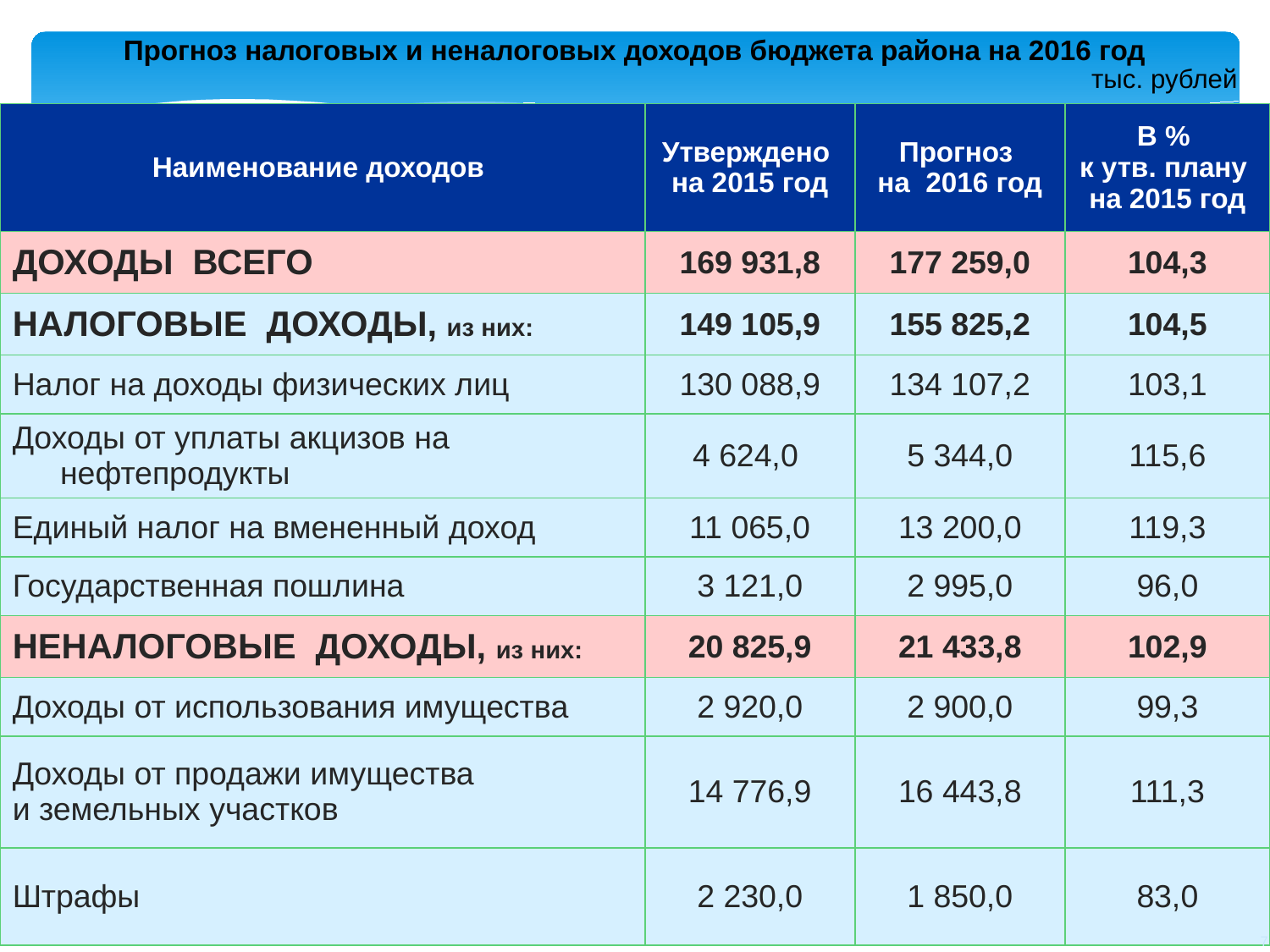

Прогноз налоговых и неналоговых доходов бюджета района на 2016 год
тыс. рублей
| Наименование доходов | Утверждено на 2015 год | Прогноз на 2016 год | В % к утв. плану на 2015 год |
| --- | --- | --- | --- |
| ДОХОДЫ ВСЕГО | 169 931,8 | 177 259,0 | 104,3 |
| НАЛОГОВЫЕ ДОХОДЫ, из них: | 149 105,9 | 155 825,2 | 104,5 |
| Налог на доходы физических лиц | 130 088,9 | 134 107,2 | 103,1 |
| Доходы от уплаты акцизов на нефтепродукты | 4 624,0 | 5 344,0 | 115,6 |
| Единый налог на вмененный доход | 11 065,0 | 13 200,0 | 119,3 |
| Государственная пошлина | 3 121,0 | 2 995,0 | 96,0 |
| НЕНАЛОГОВЫЕ ДОХОДЫ, из них: | 20 825,9 | 21 433,8 | 102,9 |
| Доходы от использования имущества | 2 920,0 | 2 900,0 | 99,3 |
| Доходы от продажи имущества и земельных участков | 14 776,9 | 16 443,8 | 111,3 |
| Штрафы | 2 230,0 | 1 850,0 | 83,0 |
7
7